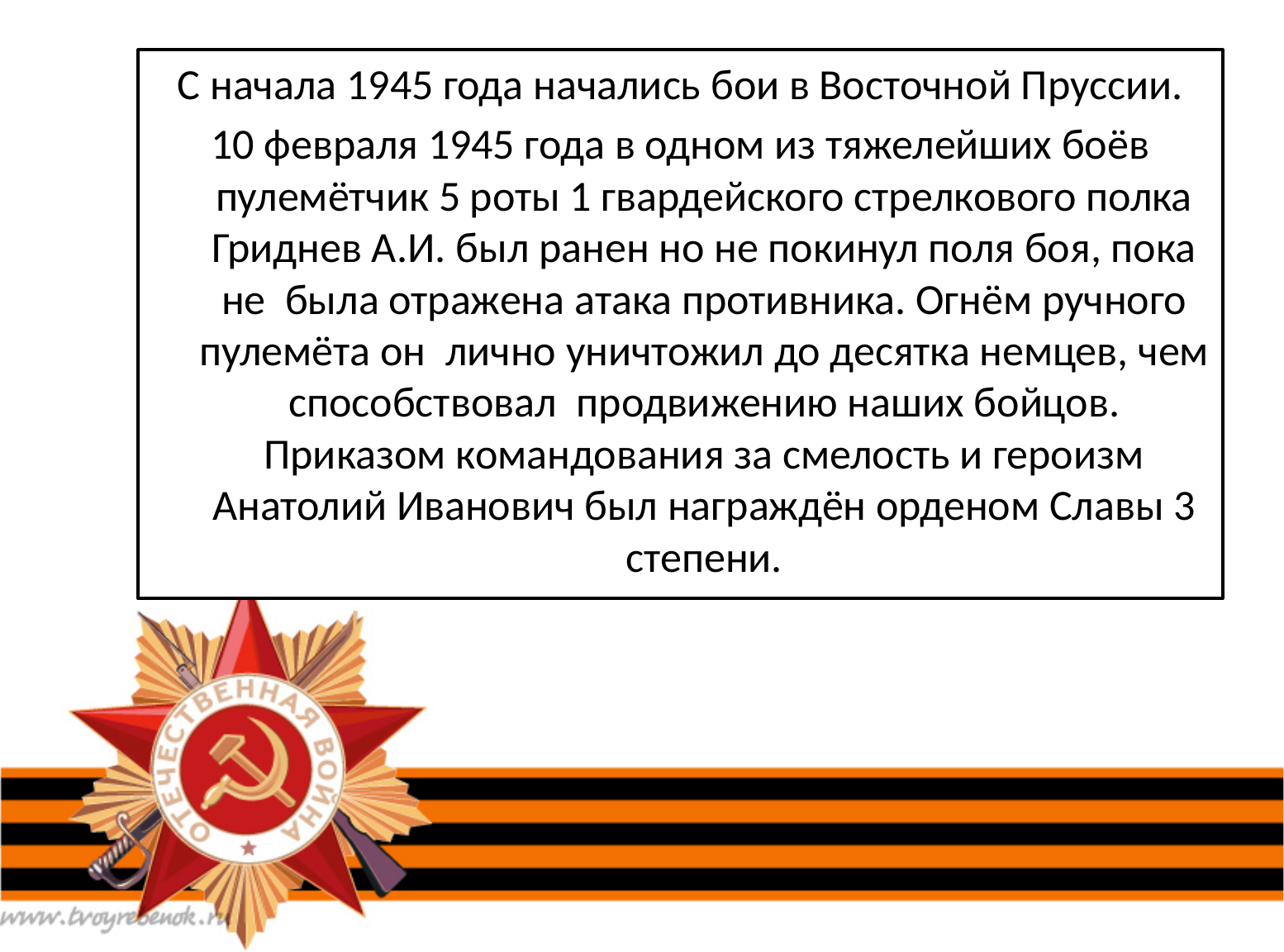

С начала 1945 года начались бои в Восточной Пруссии.
​10 февраля 1945 года в одном из тяжелейших боёв пулемётчик 5 роты 1 гвардейского стрелкового полка Гриднев А.И. был ранен но не покинул поля боя, пока не  была отражена атака противника. Огнём ручного пулемёта он  лично уничтожил до десятка немцев, чем способствовал  продвижению наших бойцов. Приказом командования за смелость и героизм Анатолий Иванович был награждён орденом Славы 3 степени.